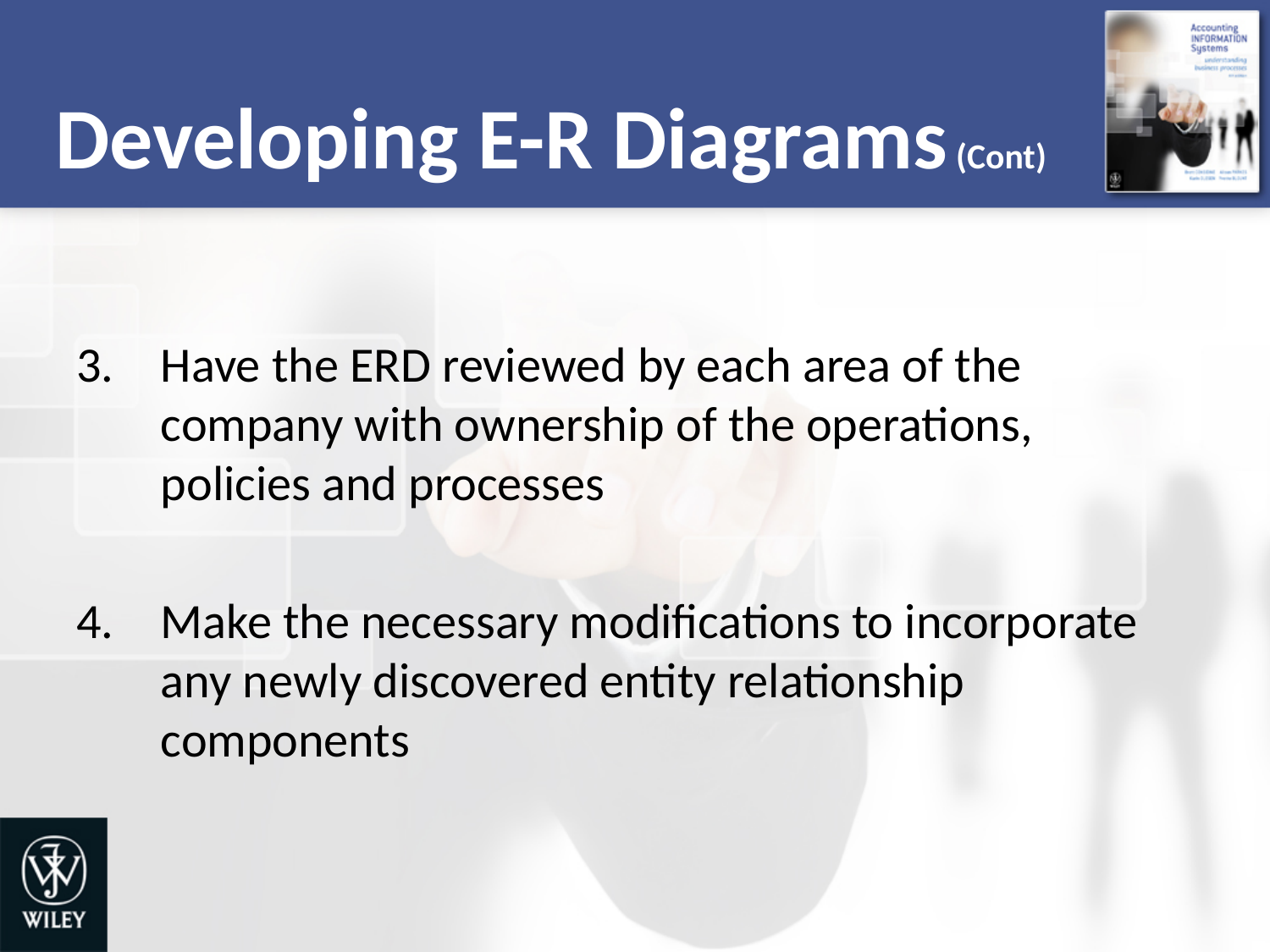

# Developing E-R Diagrams (Cont)
Have the ERD reviewed by each area of the company with ownership of the operations, policies and processes

Make the necessary modifications to incorporate any newly discovered entity relationship components